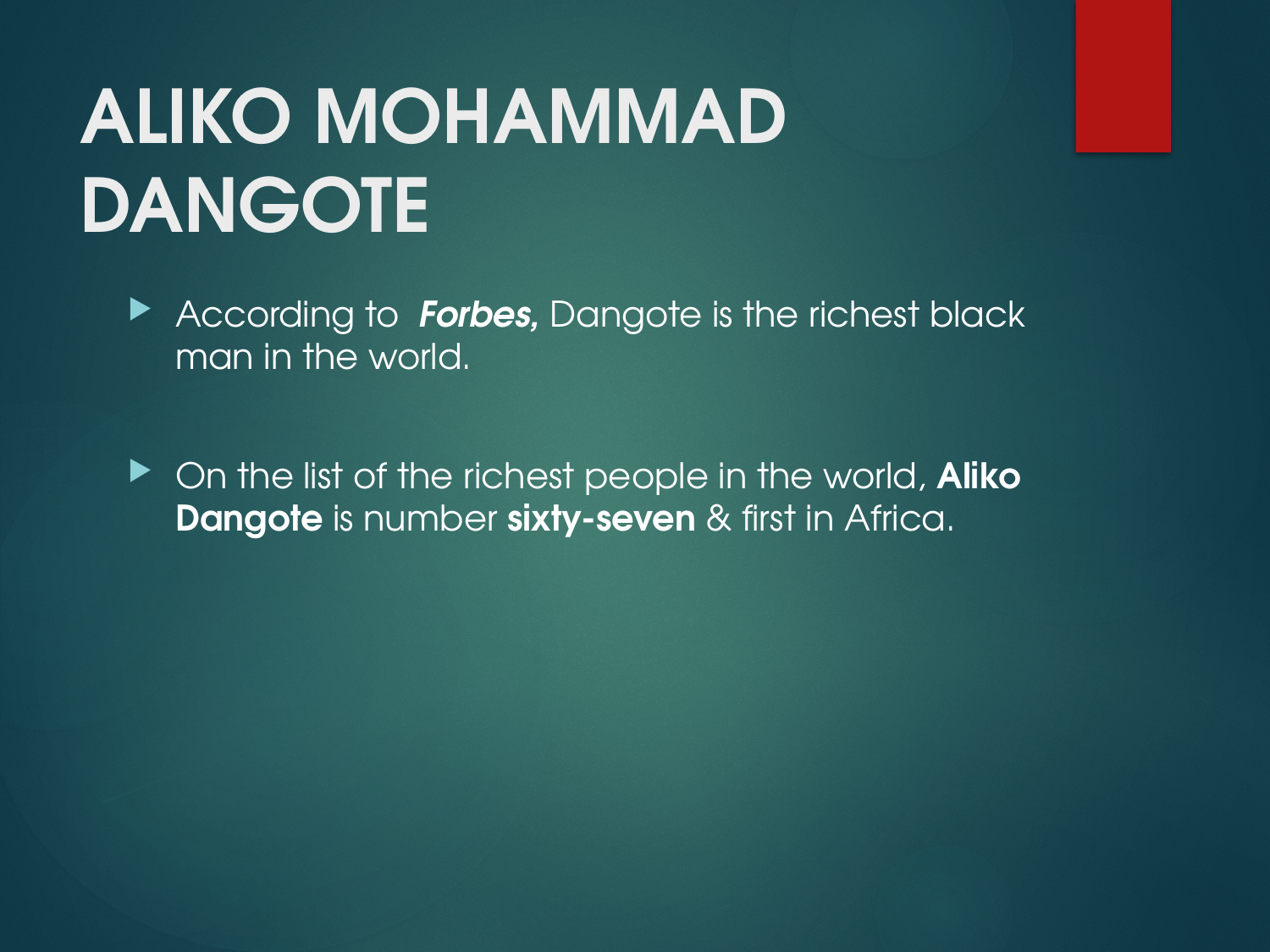

# ALIKO MOHAMMAD DANGOTE
According to  Forbes, Dangote is the richest black man in the world.

On the list of the richest people in the world, Aliko Dangote is number sixty-seven & first in Africa.